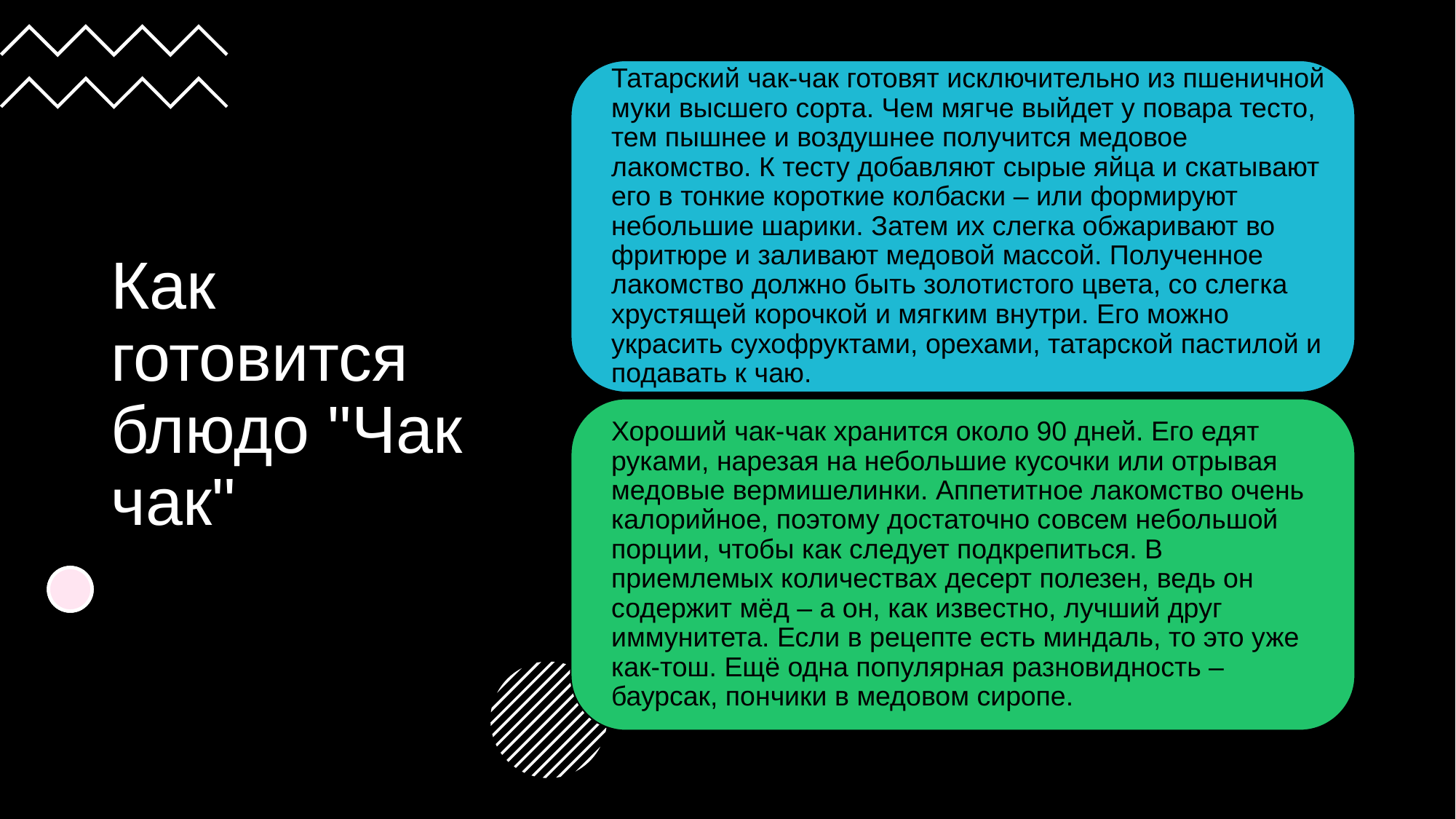

Татарский чак-чак готовят исключительно из пшеничной муки высшего сорта. Чем мягче выйдет у повара тесто, тем пышнее и воздушнее получится медовое лакомство. К тесту добавляют сырые яйца и скатывают его в тонкие короткие колбаски – или формируют небольшие шарики. Затем их слегка обжаривают во фритюре и заливают медовой массой. Полученное лакомство должно быть золотистого цвета, со слегка хрустящей корочкой и мягким внутри. Его можно украсить сухофруктами, орехами, татарской пастилой и подавать к чаю.
Хороший чак-чак хранится около 90 дней. Его едят руками, нарезая на небольшие кусочки или отрывая медовые вермишелинки. Аппетитное лакомство очень калорийное, поэтому достаточно совсем небольшой порции, чтобы как следует подкрепиться. В приемлемых количествах десерт полезен, ведь он содержит мёд – а он, как известно, лучший друг иммунитета. Если в рецепте есть миндаль, то это уже как-тош. Ещё одна популярная разновидность – баурсак, пончики в медовом сиропе.
# Как готовится блюдо "Чак чак"